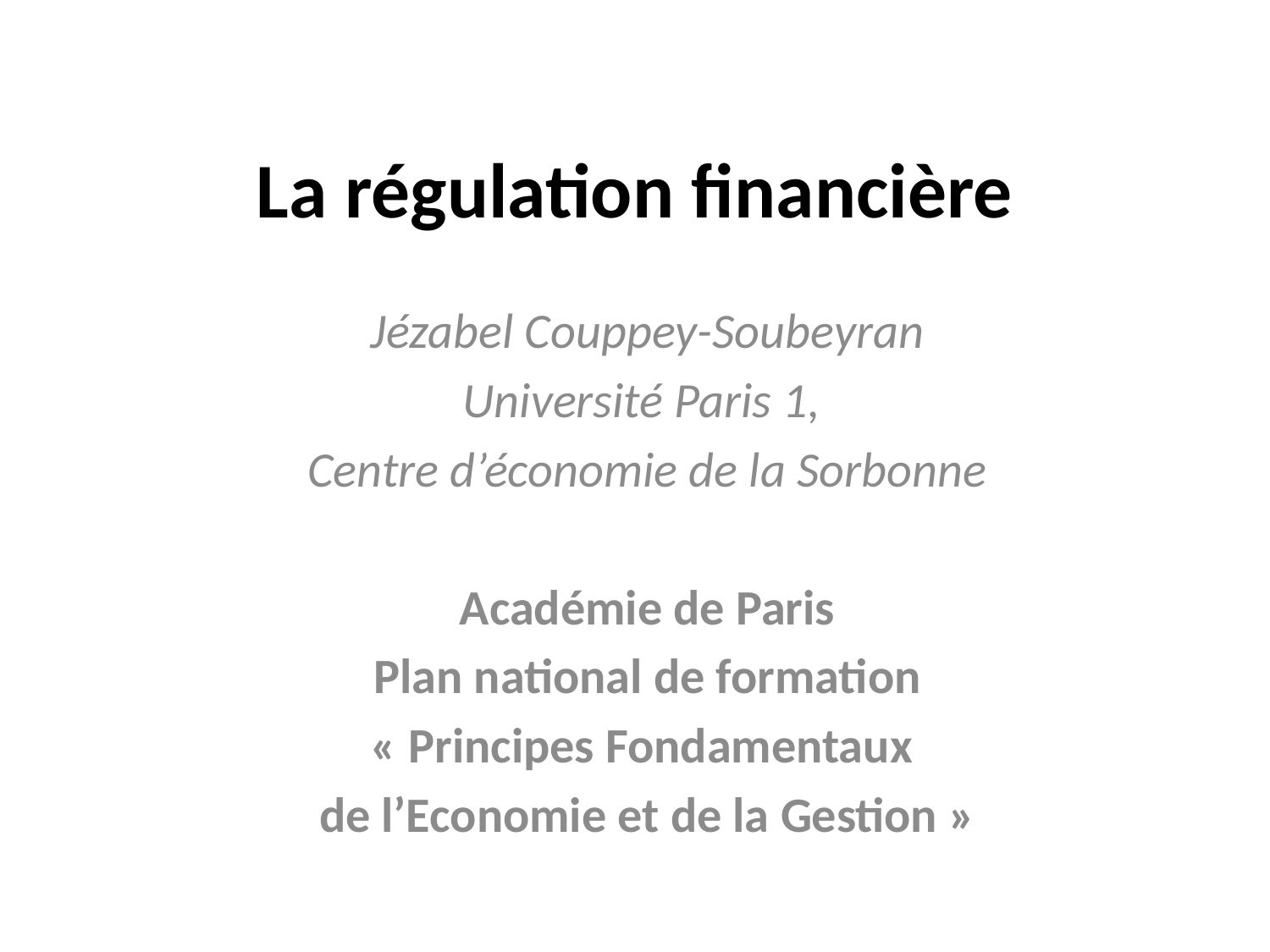

# La régulation financière
Jézabel Couppey-Soubeyran
Université Paris 1,
Centre d’économie de la Sorbonne

Académie de Paris
Plan national de formation
« Principes Fondamentaux
de l’Economie et de la Gestion »